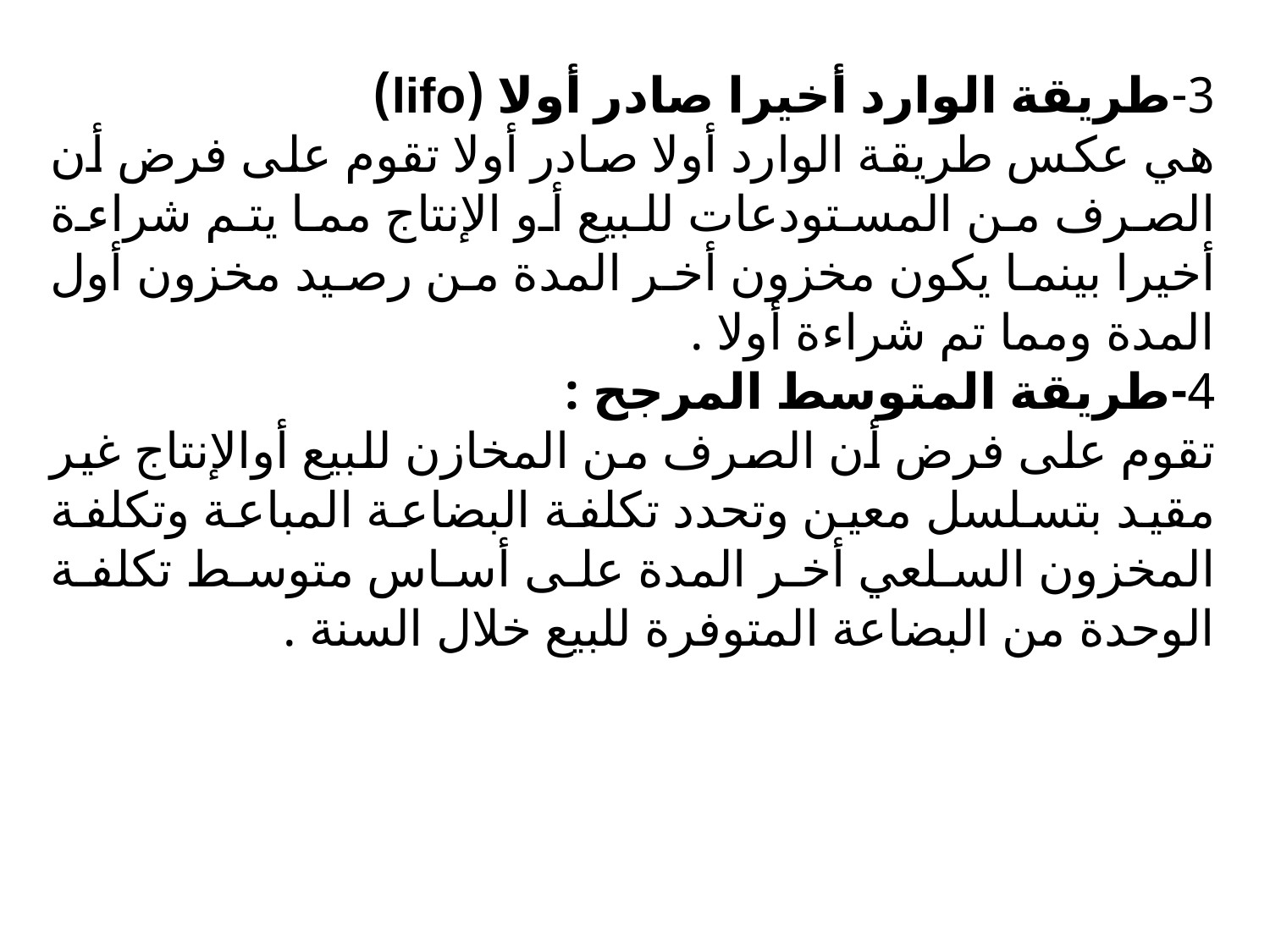

3-طريقة الوارد أخيرا صادر أولا (lifo)
هي عكس طريقة الوارد أولا صادر أولا تقوم على فرض أن الصرف من المستودعات للبيع أو الإنتاج مما يتم شراءة أخيرا بينما يكون مخزون أخر المدة من رصيد مخزون أول المدة ومما تم شراءة أولا .
4-طريقة المتوسط المرجح :
تقوم على فرض أن الصرف من المخازن للبيع أوالإنتاج غير مقيد بتسلسل معين وتحدد تكلفة البضاعة المباعة وتكلفة المخزون السلعي أخر المدة على أساس متوسط تكلفة الوحدة من البضاعة المتوفرة للبيع خلال السنة .